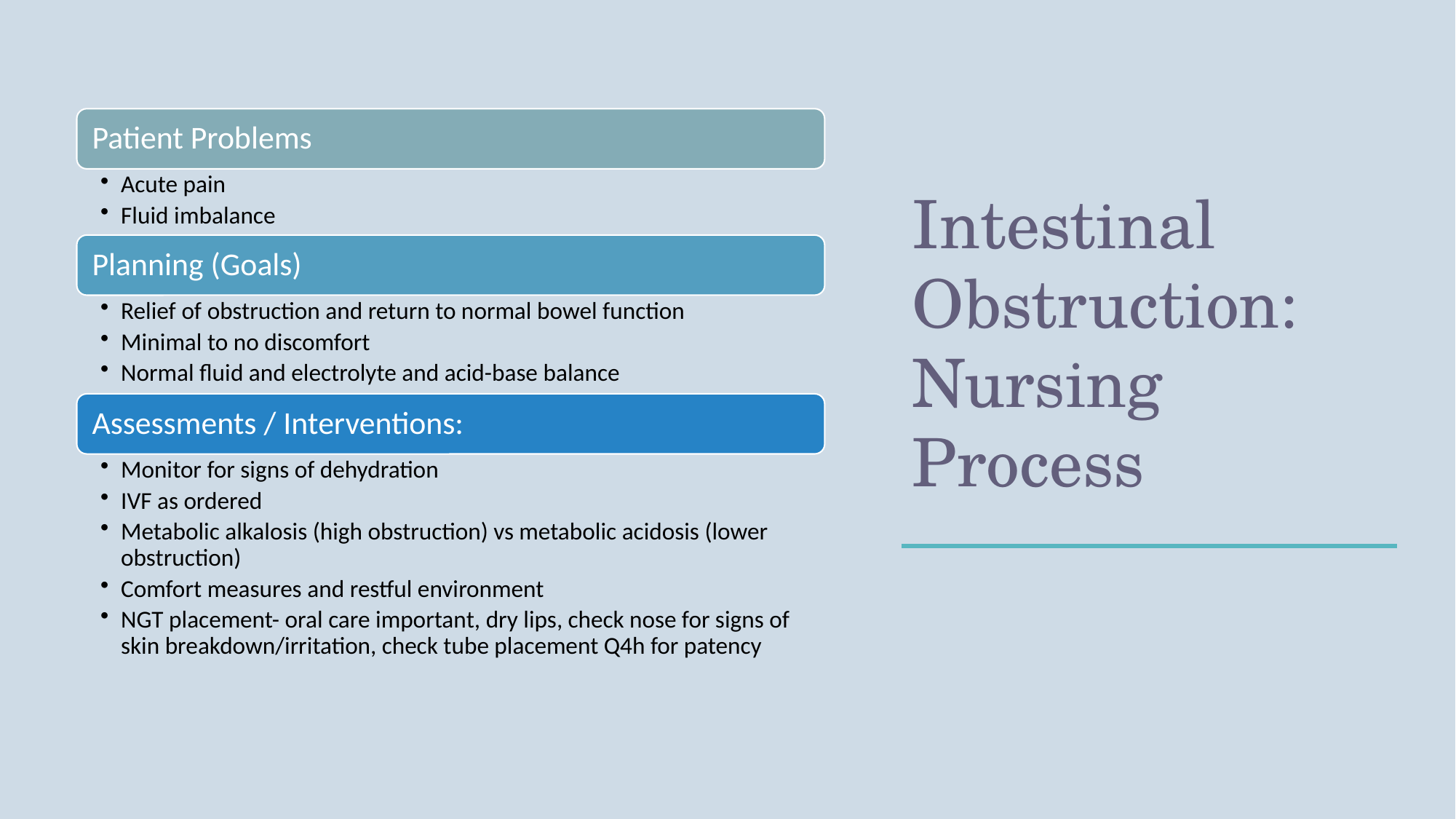

# Intestinal Obstruction: Nursing Process
Patient Problems
Acute pain
Fluid imbalance
Planning (Goals)
Relief of obstruction and return to normal bowel function
Minimal to no discomfort
Normal fluid and electrolyte and acid-base balance
Assessments / Interventions:
Monitor for signs of dehydration
IVF as ordered
Metabolic alkalosis (high obstruction) vs metabolic acidosis (lower obstruction)
Comfort measures and restful environment
NGT placement- oral care important, dry lips, check nose for signs of skin breakdown/irritation, check tube placement Q4h for patency